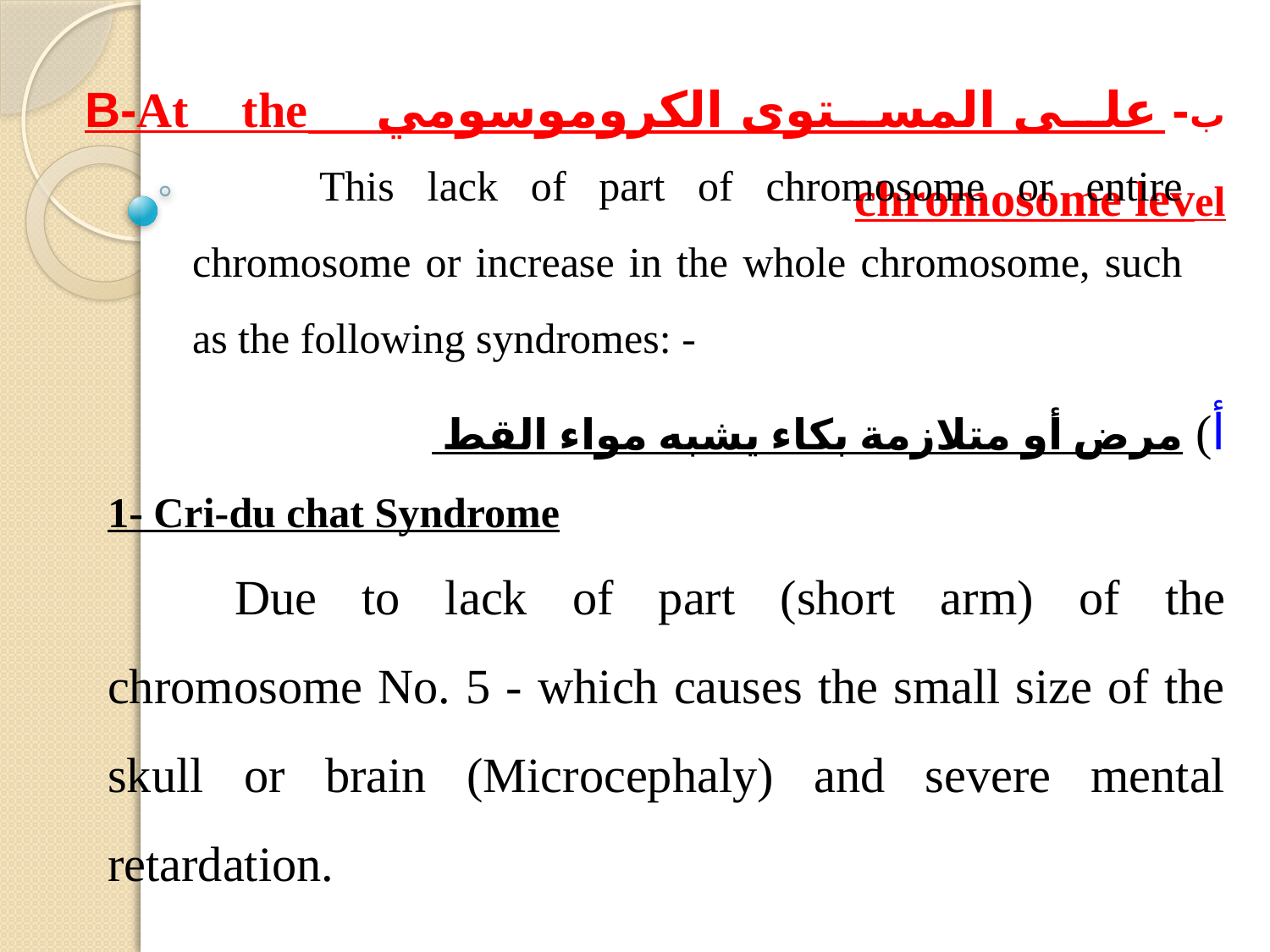

ب- على المستوى الكروموسومي    B-At the chromosome level
	This lack of part of chromosome or entire chromosome or increase in the whole chromosome, such as the following syndromes: -
أ) مرض أو متلازمة بكاء يشبه مواء القط
1- Cri-du chat Syndrome
	Due to lack of part (short arm) of the chromosome No. 5 - which causes the small size of the skull or brain (Microcephaly) and severe mental retardation.